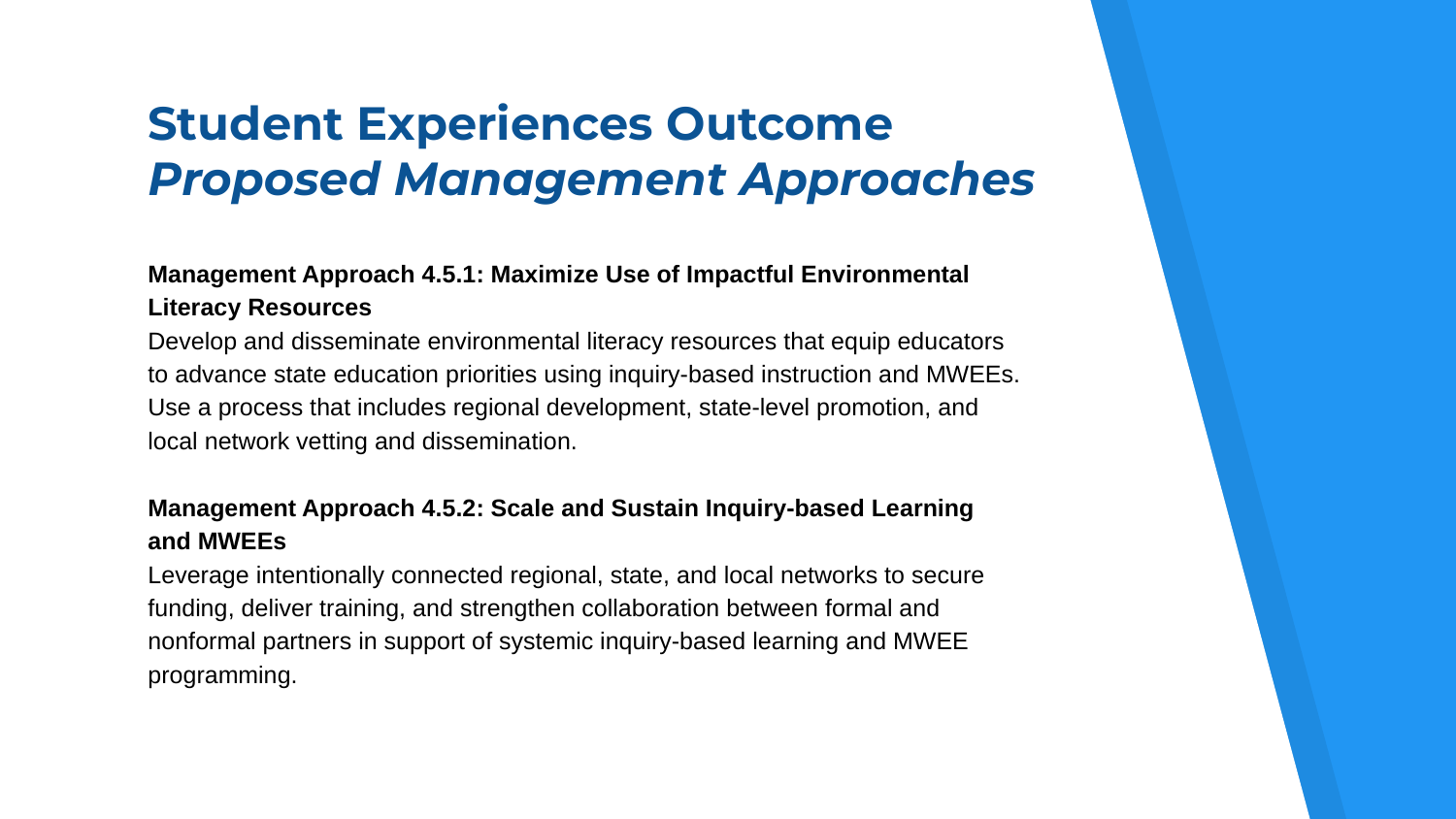

# Student Experiences Outcome Proposed Management Approaches
Management Approach 4.5.1: Maximize Use of Impactful Environmental Literacy Resources
Develop and disseminate environmental literacy resources that equip educators to advance state education priorities using inquiry-based instruction and MWEEs. Use a process that includes regional development, state-level promotion, and local network vetting and dissemination.

Management Approach 4.5.2: Scale and Sustain Inquiry-based Learning and MWEEs
Leverage intentionally connected regional, state, and local networks to secure funding, deliver training, and strengthen collaboration between formal and nonformal partners in support of systemic inquiry-based learning and MWEE programming.